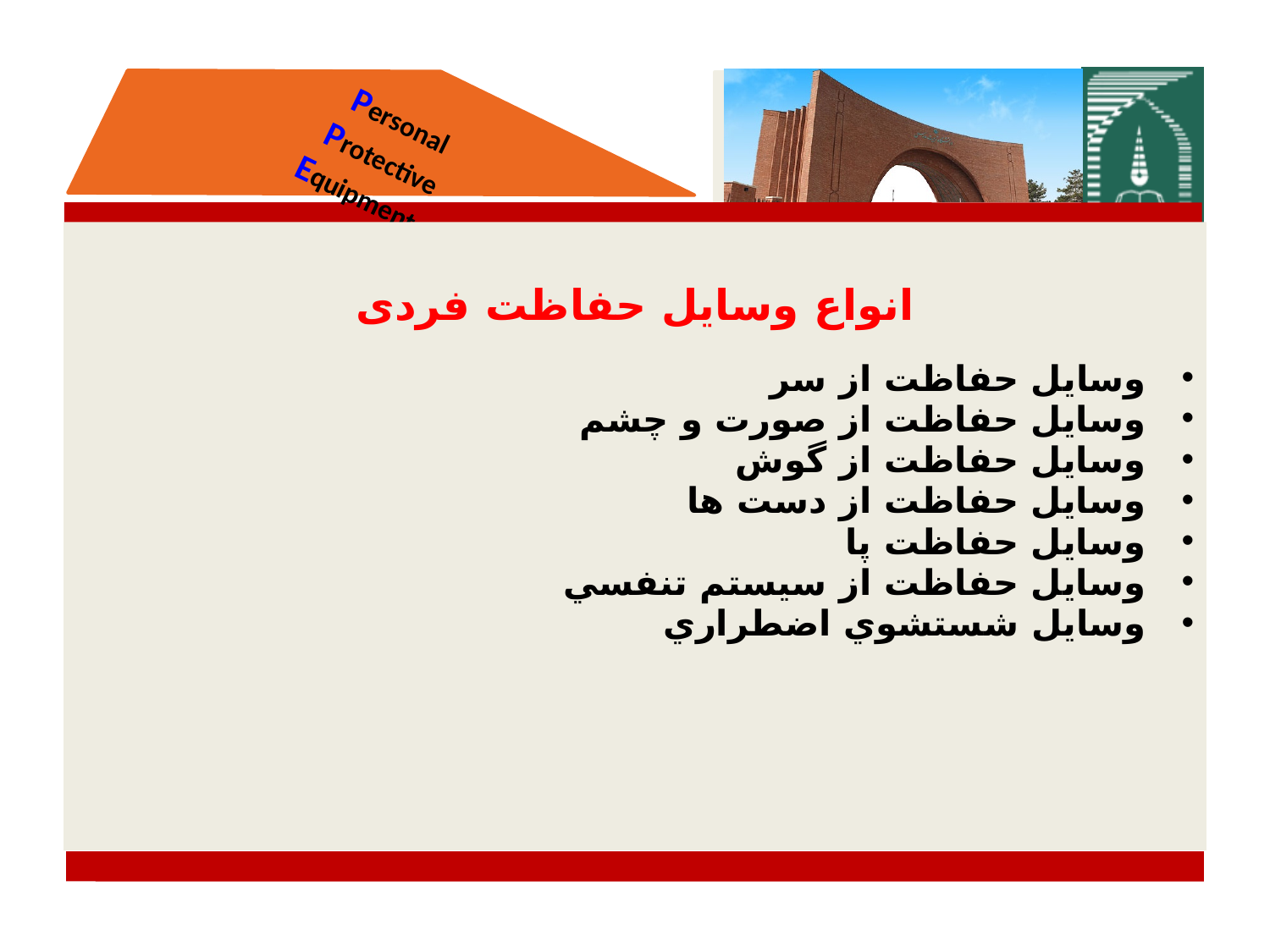

انواع وسایل حفاظت فردی

وسایل حفاظت از سر
وسایل حفاظت از صورت و چشم
وسایل حفاظت از گوش
وسایل حفاظت از دست ها
وسایل حفاظت پا
وسایل حفاظت از سيستم تنفسي
وسایل شستشوي اضطراري